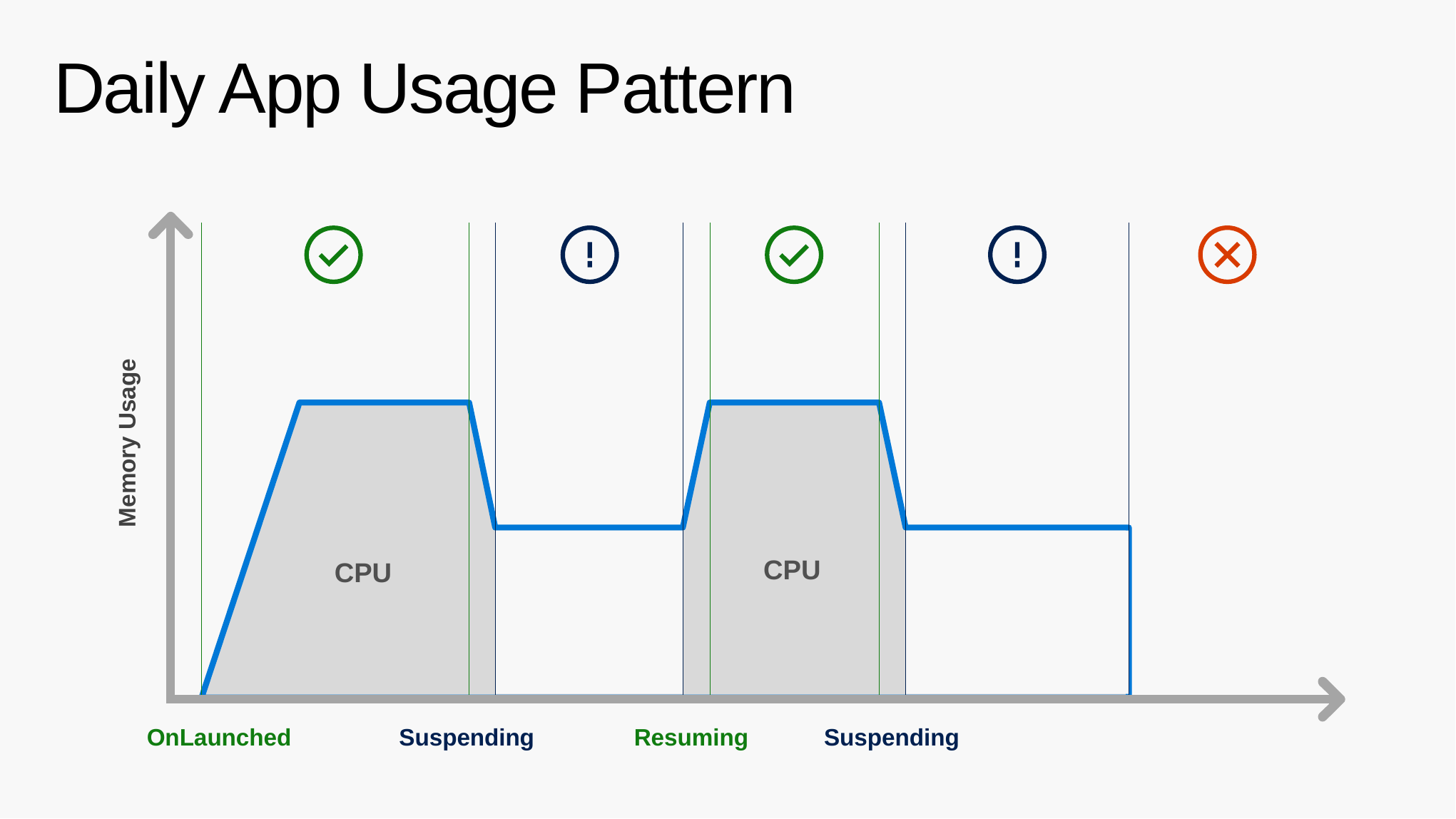

# Daily App Usage Pattern

Memory Usage

CPU
CPU

OnLaunched
Resuming
Suspending
Suspending